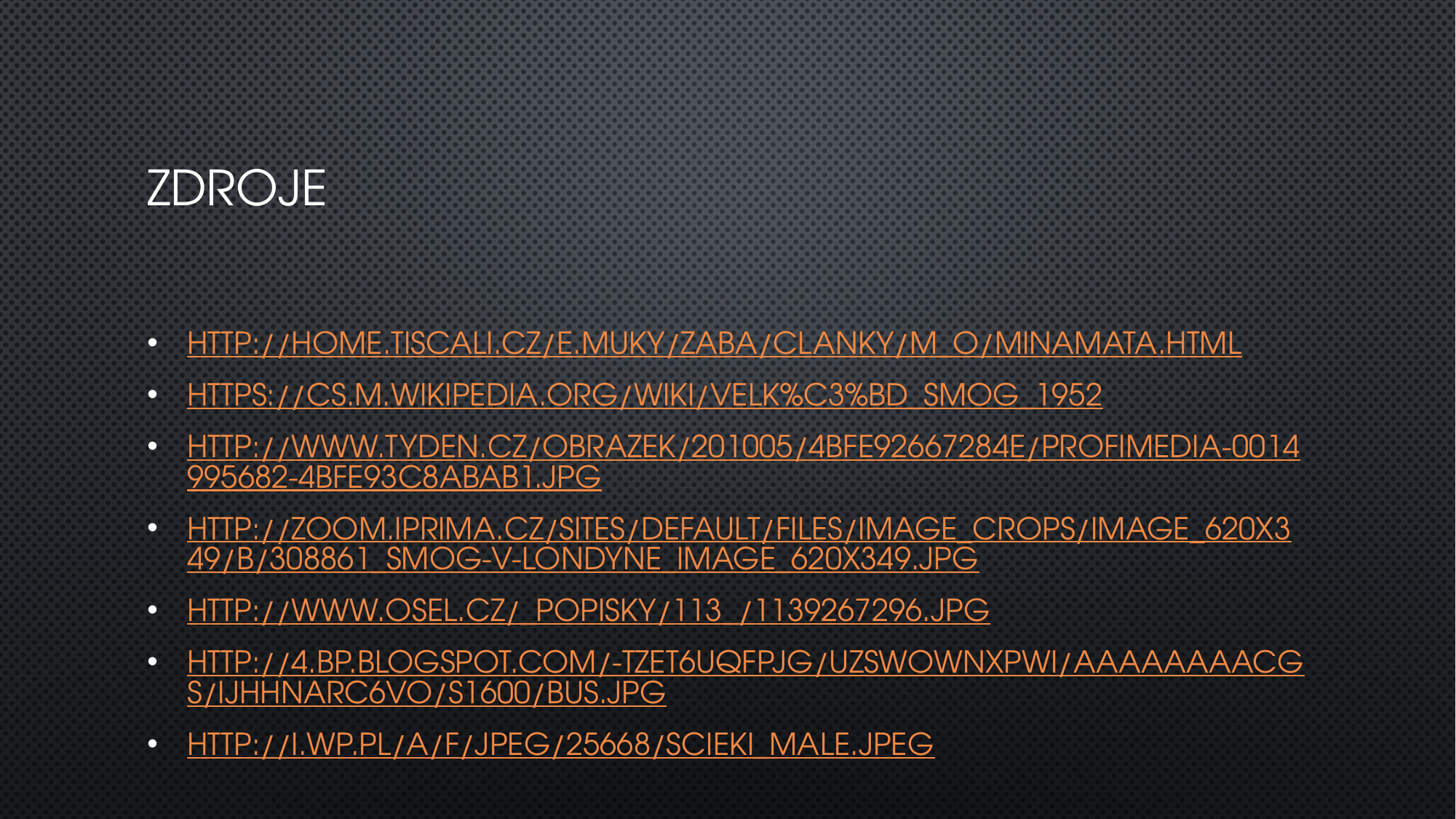

# zdroje
http://home.tiscali.cz/e.muky/zaba/clanky/m_o/Minamata.html
https://cs.m.wikipedia.org/wiki/Velk%C3%BD_smog_1952
http://www.tyden.cz/obrazek/201005/4bfe92667284e/profimedia-0014995682-4bfe93c8abab1.jpg
http://zoom.iprima.cz/sites/default/files/image_crops/image_620x349/b/308861_smog-v-londyne_image_620x349.jpg
http://www.osel.cz/_popisky/113_/1139267296.jpg
http://4.bp.blogspot.com/-TZeT6uQFpjg/UZswOwNxPwI/AAAAAAAACgs/iJHhnarC6vo/s1600/bus.jpg
http://i.wp.pl/a/f/jpeg/25668/scieki_male.jpeg